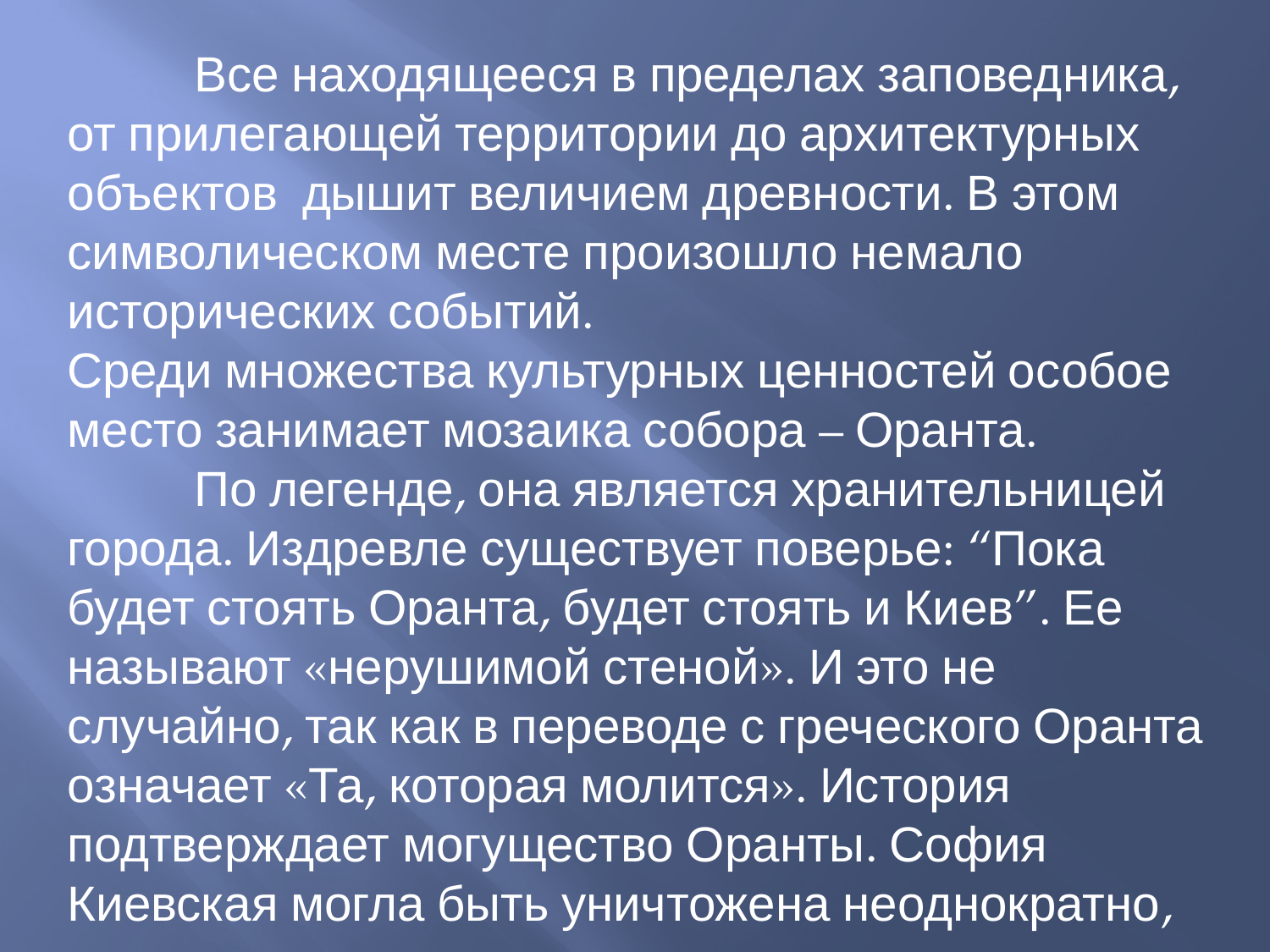

Все находящееся в пределах заповедника, от прилегающей территории до архитектурных объектов  дышит величием древности. В этом символическом месте произошло немало исторических событий.
Среди множества культурных ценностей особое место занимает мозаика собора – Оранта.
	По легенде, она является хранительницей города. Издревле существует поверье: “Пока будет стоять Оранта, будет стоять и Киев”. Ее называют «нерушимой стеной». И это не случайно, так как в переводе с греческого Оранта означает «Та, которая молится». История подтверждает могущество Оранты. София Киевская могла быть уничтожена неоднократно, но до сих пор стоит целая и невредимая.